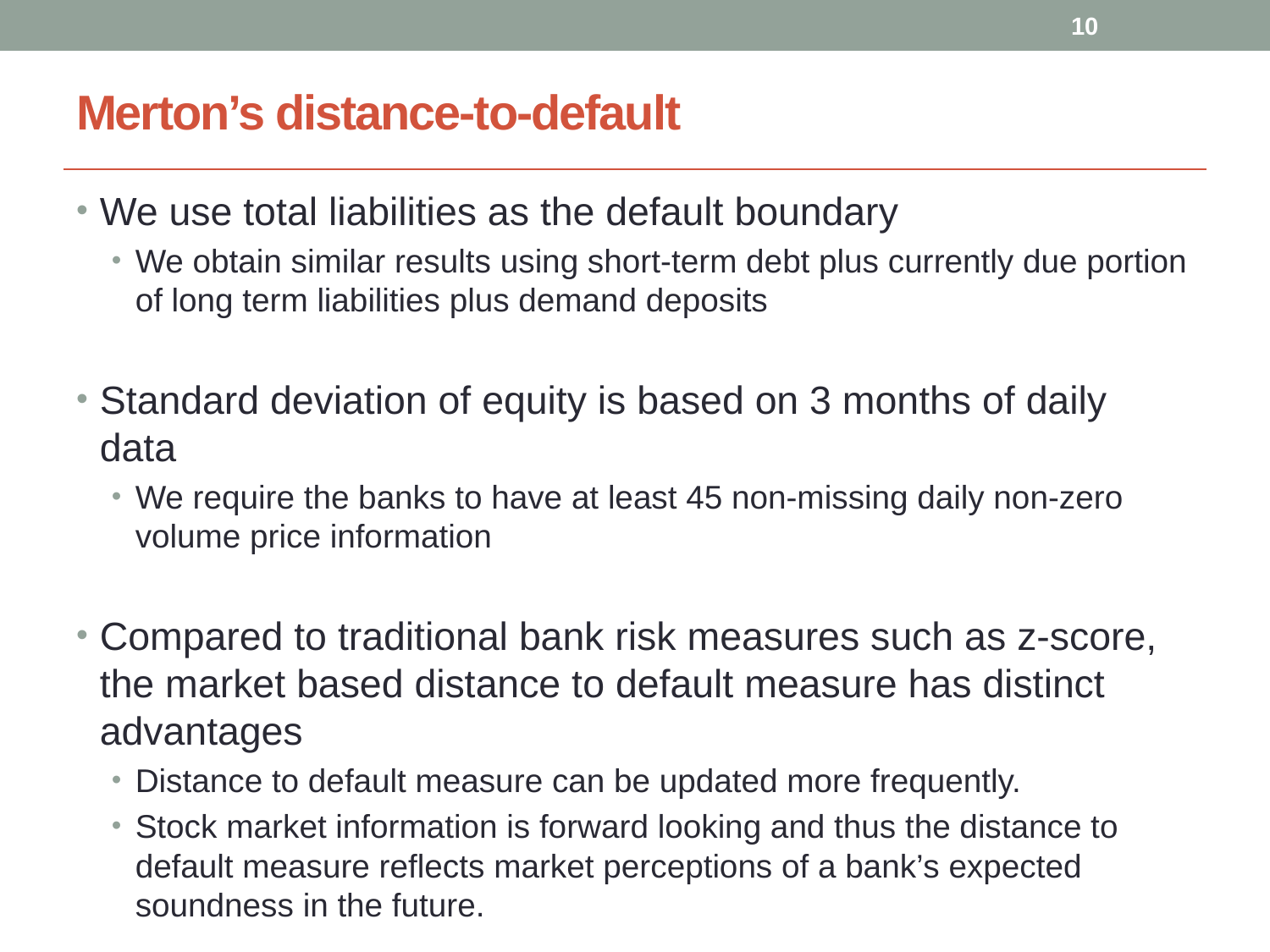

10
# Merton’s distance-to-default
We use total liabilities as the default boundary
We obtain similar results using short-term debt plus currently due portion of long term liabilities plus demand deposits

Standard deviation of equity is based on 3 months of daily data
We require the banks to have at least 45 non-missing daily non-zero volume price information

Compared to traditional bank risk measures such as z-score, the market based distance to default measure has distinct advantages
Distance to default measure can be updated more frequently.
Stock market information is forward looking and thus the distance to default measure reflects market perceptions of a bank’s expected soundness in the future.